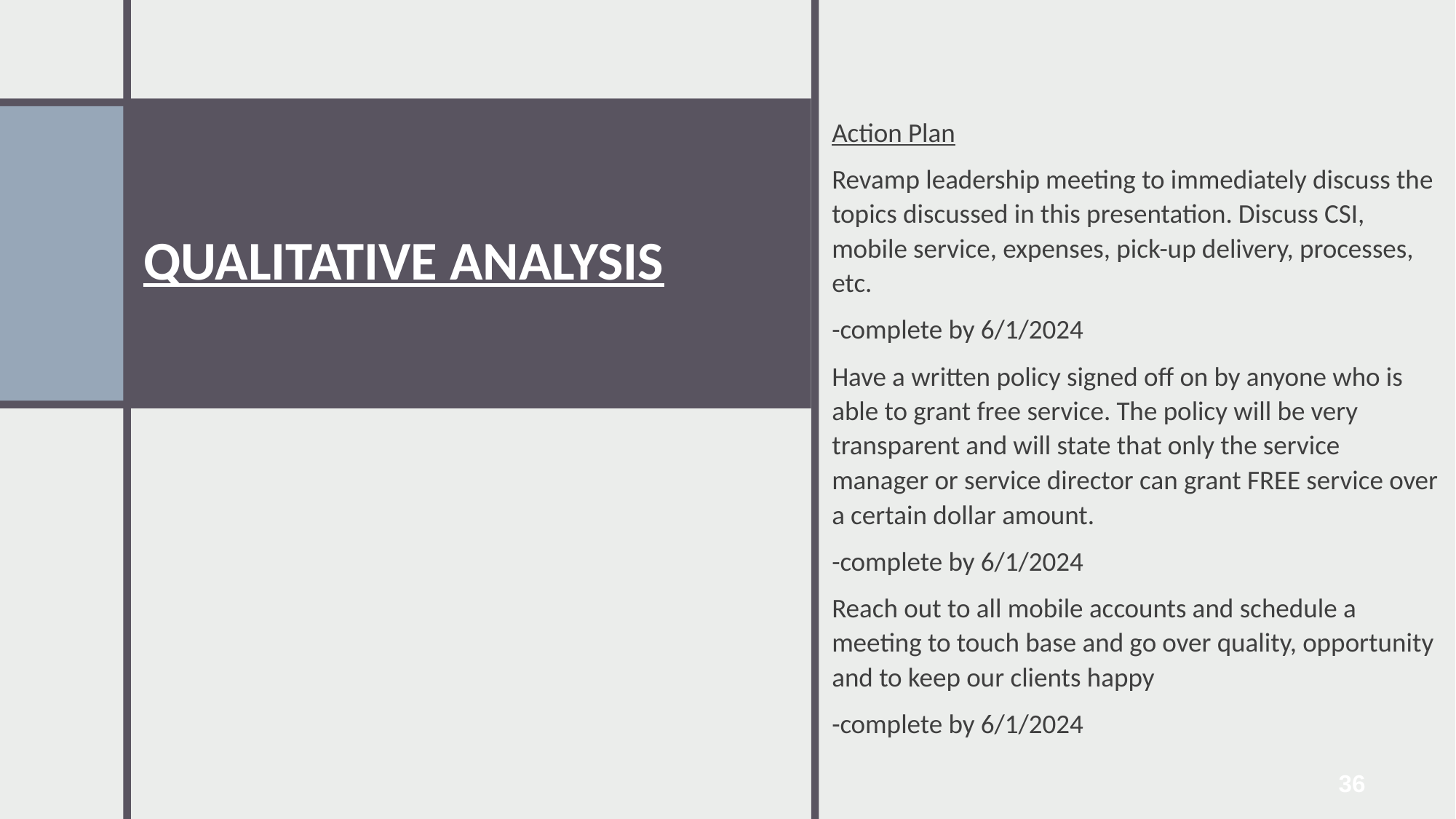

# QUALITATIVE ANALYSIS
Action Plan
Revamp leadership meeting to immediately discuss the topics discussed in this presentation. Discuss CSI, mobile service, expenses, pick-up delivery, processes, etc.
-complete by 6/1/2024
Have a written policy signed off on by anyone who is able to grant free service. The policy will be very transparent and will state that only the service manager or service director can grant FREE service over a certain dollar amount.
-complete by 6/1/2024
Reach out to all mobile accounts and schedule a meeting to touch base and go over quality, opportunity and to keep our clients happy
-complete by 6/1/2024
36